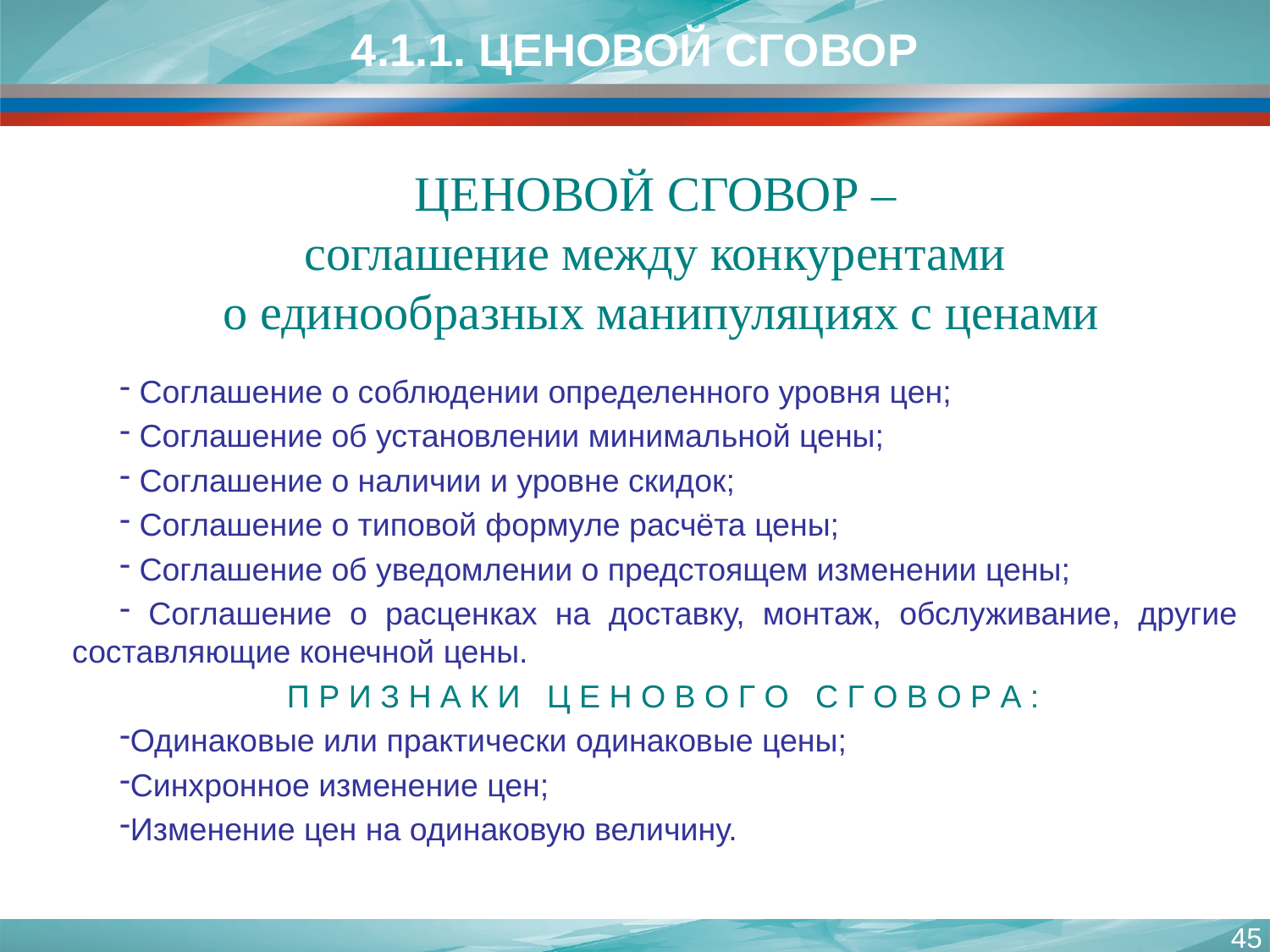

4.1.1. ЦЕНОВОЙ СГОВОР
ЦЕНОВОЙ СГОВОР –
соглашение между конкурентами
о единообразных манипуляциях с ценами
 Соглашение о соблюдении определенного уровня цен;
 Соглашение об установлении минимальной цены;
 Соглашение о наличии и уровне скидок;
 Соглашение о типовой формуле расчёта цены;
 Соглашение об уведомлении о предстоящем изменении цены;
 Соглашение о расценках на доставку, монтаж, обслуживание, другие составляющие конечной цены.
П Р И З Н А К И   Ц Е Н О В О Г О   С Г О В О Р А :
Одинаковые или практически одинаковые цены;
Синхронное изменение цен;
Изменение цен на одинаковую величину.
45